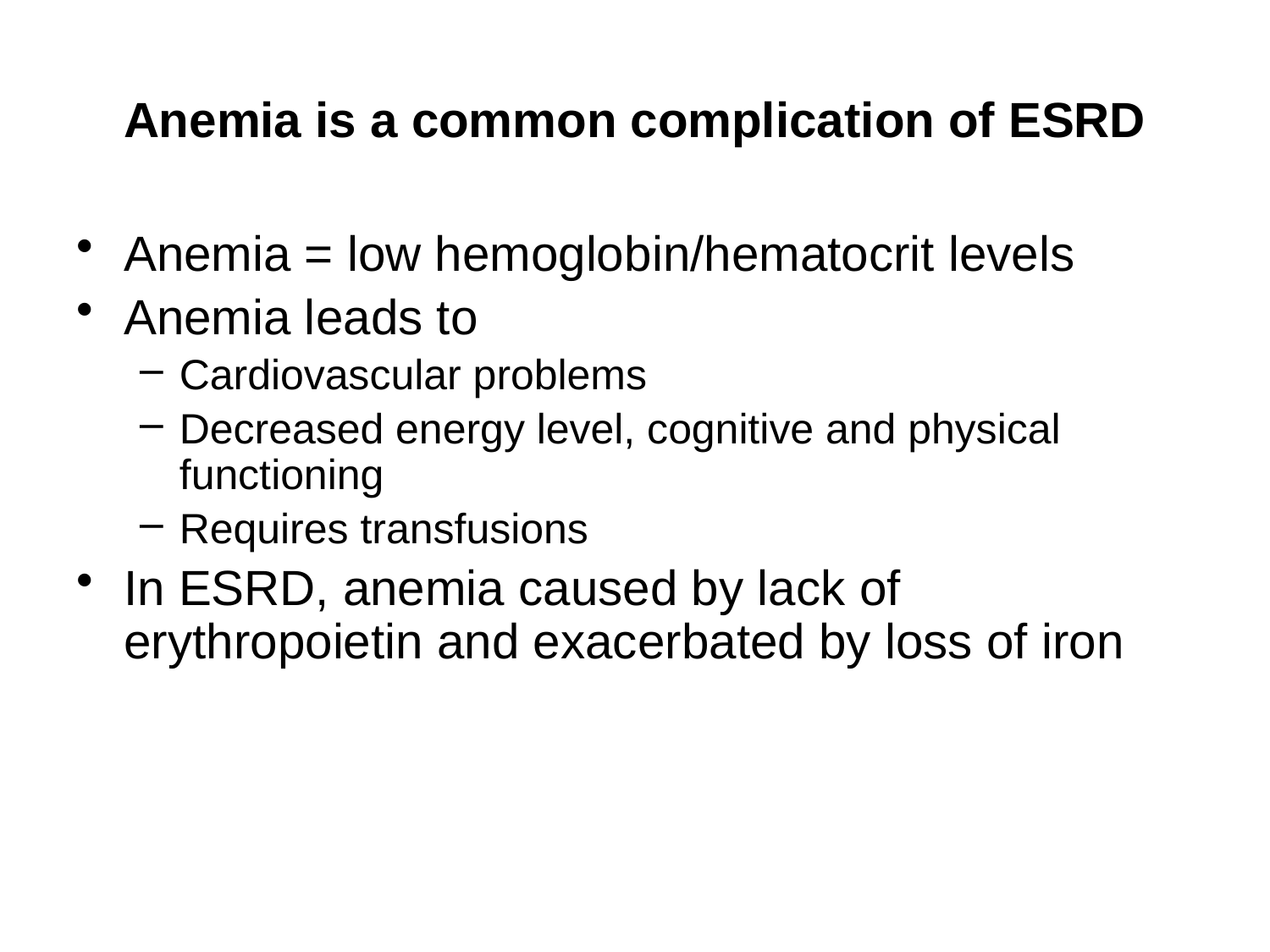

# Anemia is a common complication of ESRD
Anemia = low hemoglobin/hematocrit levels
Anemia leads to
Cardiovascular problems
Decreased energy level, cognitive and physical functioning
Requires transfusions
In ESRD, anemia caused by lack of erythropoietin and exacerbated by loss of iron